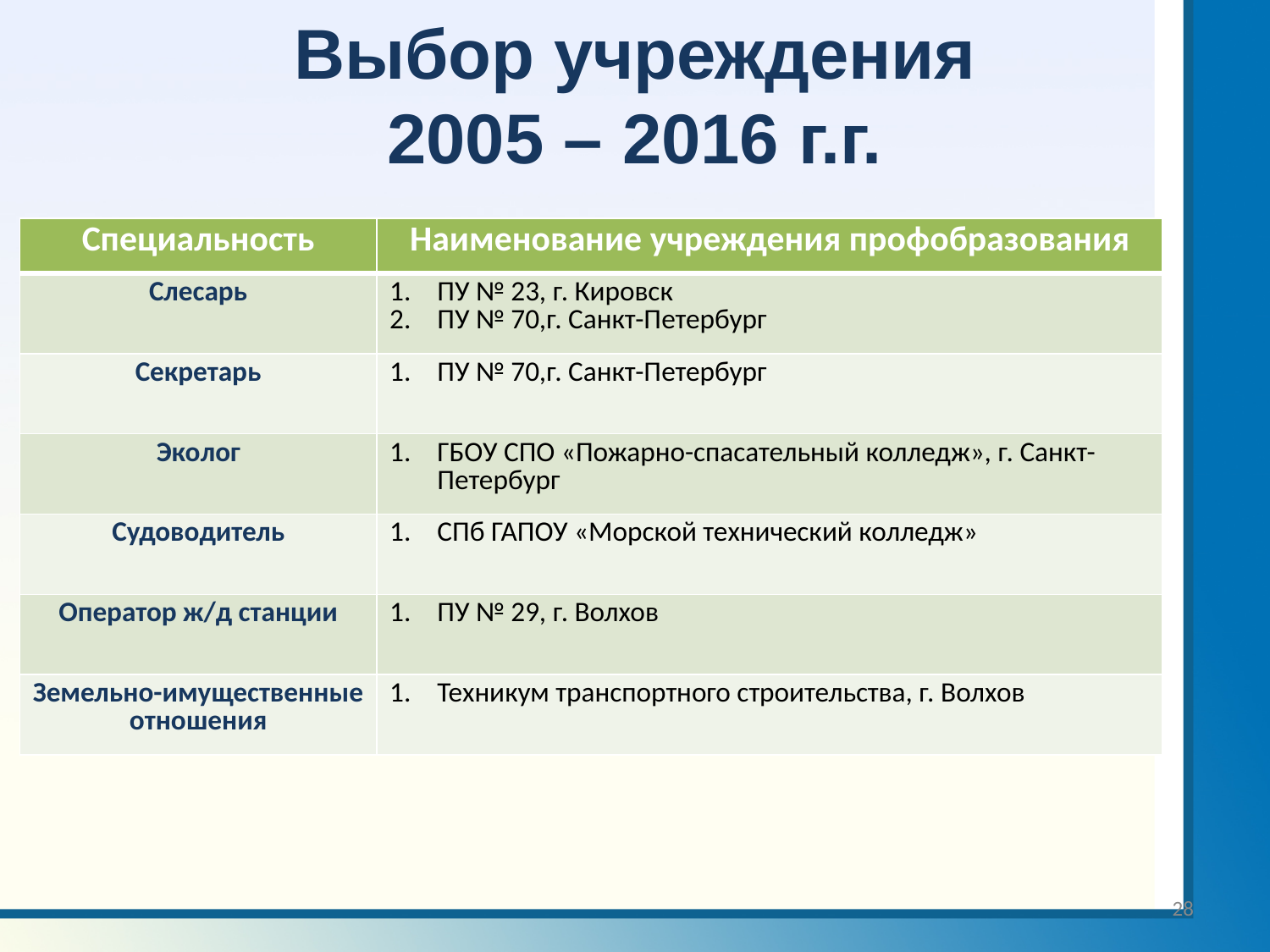

# Выбор учреждения 2005 – 2016 г.г.
| Специальность | Наименование учреждения профобразования |
| --- | --- |
| Слесарь | ПУ № 23, г. Кировск ПУ № 70,г. Санкт-Петербург |
| Секретарь | ПУ № 70,г. Санкт-Петербург |
| Эколог | ГБОУ СПО «Пожарно-спасательный колледж», г. Санкт-Петербург |
| Судоводитель | СПб ГАПОУ «Морской технический колледж» |
| Оператор ж/д станции | ПУ № 29, г. Волхов |
| Земельно-имущественные отношения | Техникум транспортного строительства, г. Волхов |
28